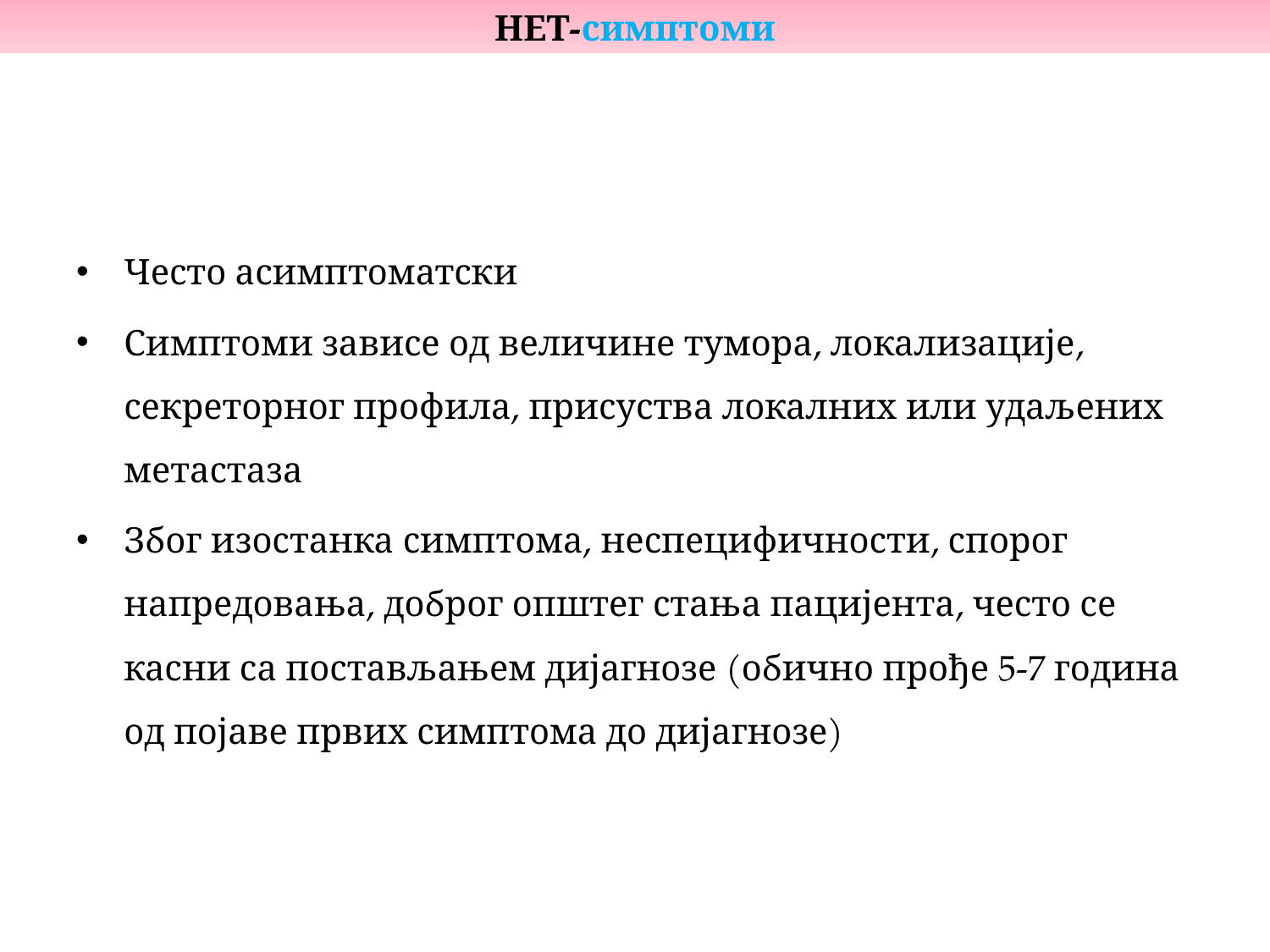

НЕТ-симптоми
Често асимптоматски
Симптоми зависе од величине тумора, локализације, секреторног профила, присуства локалних или удаљених метастаза
Због изостанка симптома, неспецифичности, спорог напредовања, доброг општег стања пацијента, често се касни са постављањем дијагнозе (обично прође 5-7 година од појаве првих симптома до дијагнозе)